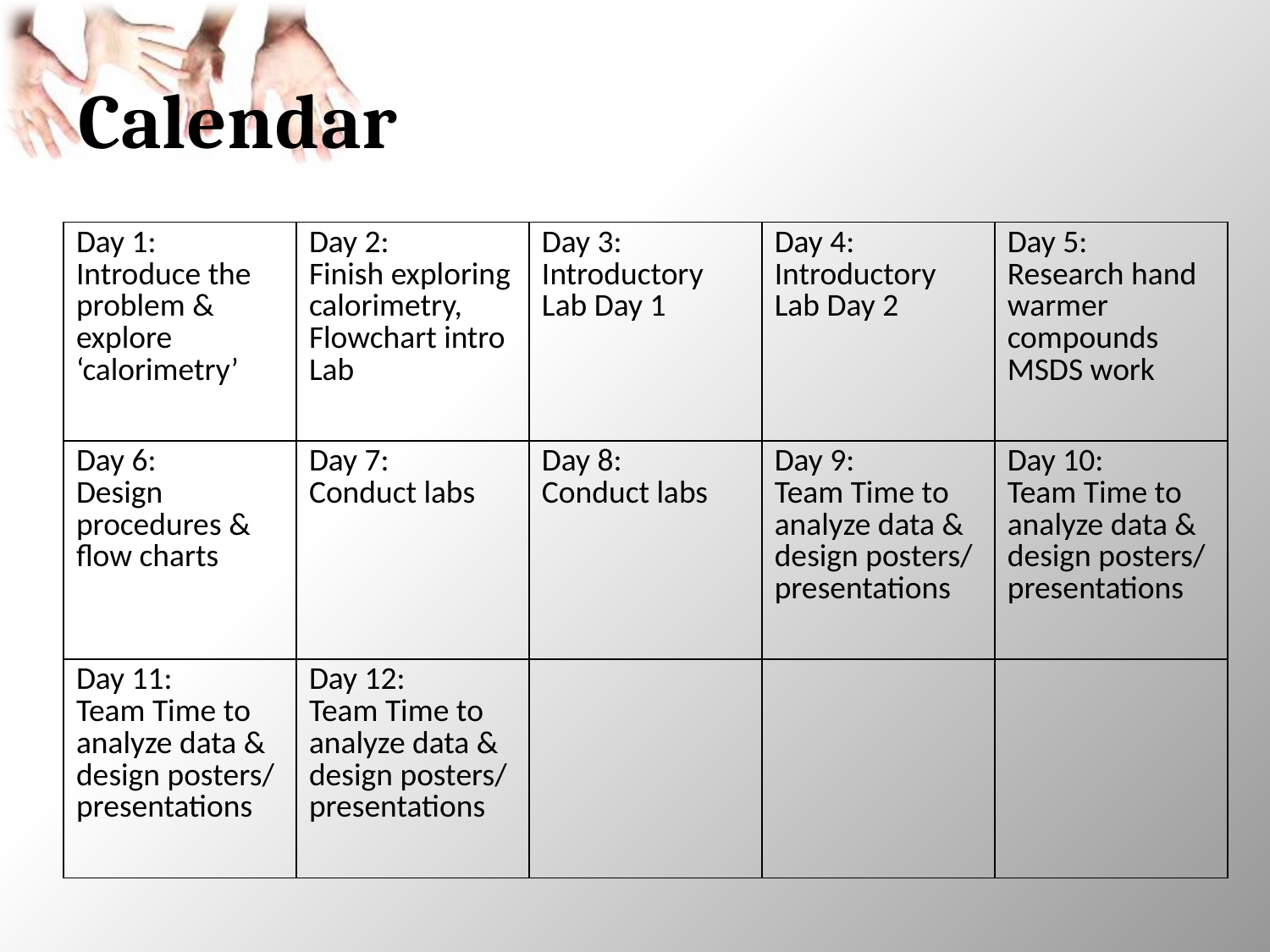

# Calendar
| Day 1: Introduce the problem & explore ‘calorimetry’ | Day 2: Finish exploring calorimetry, Flowchart intro Lab | Day 3: Introductory Lab Day 1 | Day 4: Introductory Lab Day 2 | Day 5: Research hand warmer compounds MSDS work |
| --- | --- | --- | --- | --- |
| Day 6: Design procedures & flow charts | Day 7: Conduct labs | Day 8: Conduct labs | Day 9: Team Time to analyze data & design posters/ presentations | Day 10: Team Time to analyze data & design posters/ presentations |
| Day 11: Team Time to analyze data & design posters/ presentations | Day 12: Team Time to analyze data & design posters/ presentations |  |  |  |